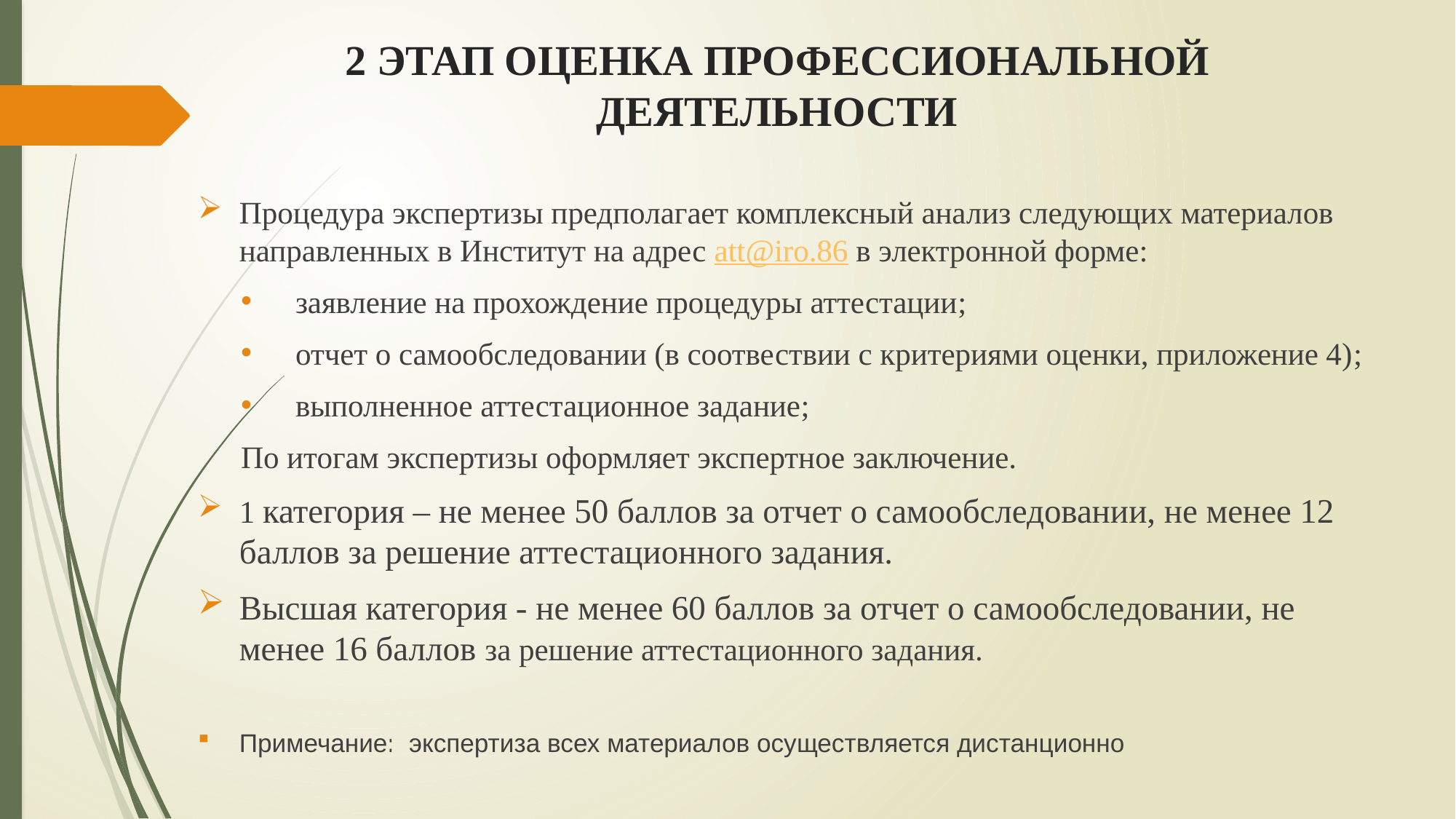

2 ЭТАП ОЦЕНКА ПРОФЕССИОНАЛЬНОЙ ДЕЯТЕЛЬНОСТИ

Процедура экспертизы предполагает комплексный анализ следующих материалов направленных в Институт на адрес att@iro.86 в электронной форме:
заявление на прохождение процедуры аттестации;
отчет о самообследовании (в соотвествии с критериями оценки, приложение 4);
выполненное аттестационное задание;
По итогам экспертизы оформляет экспертное заключение.
1 категория – не менее 50 баллов за отчет о самообследовании, не менее 12 баллов за решение аттестационного задания.
Высшая категория - не менее 60 баллов за отчет о самообследовании, не менее 16 баллов за решение аттестационного задания.

Примечание:  экспертиза всех материалов осуществляется дистанционно